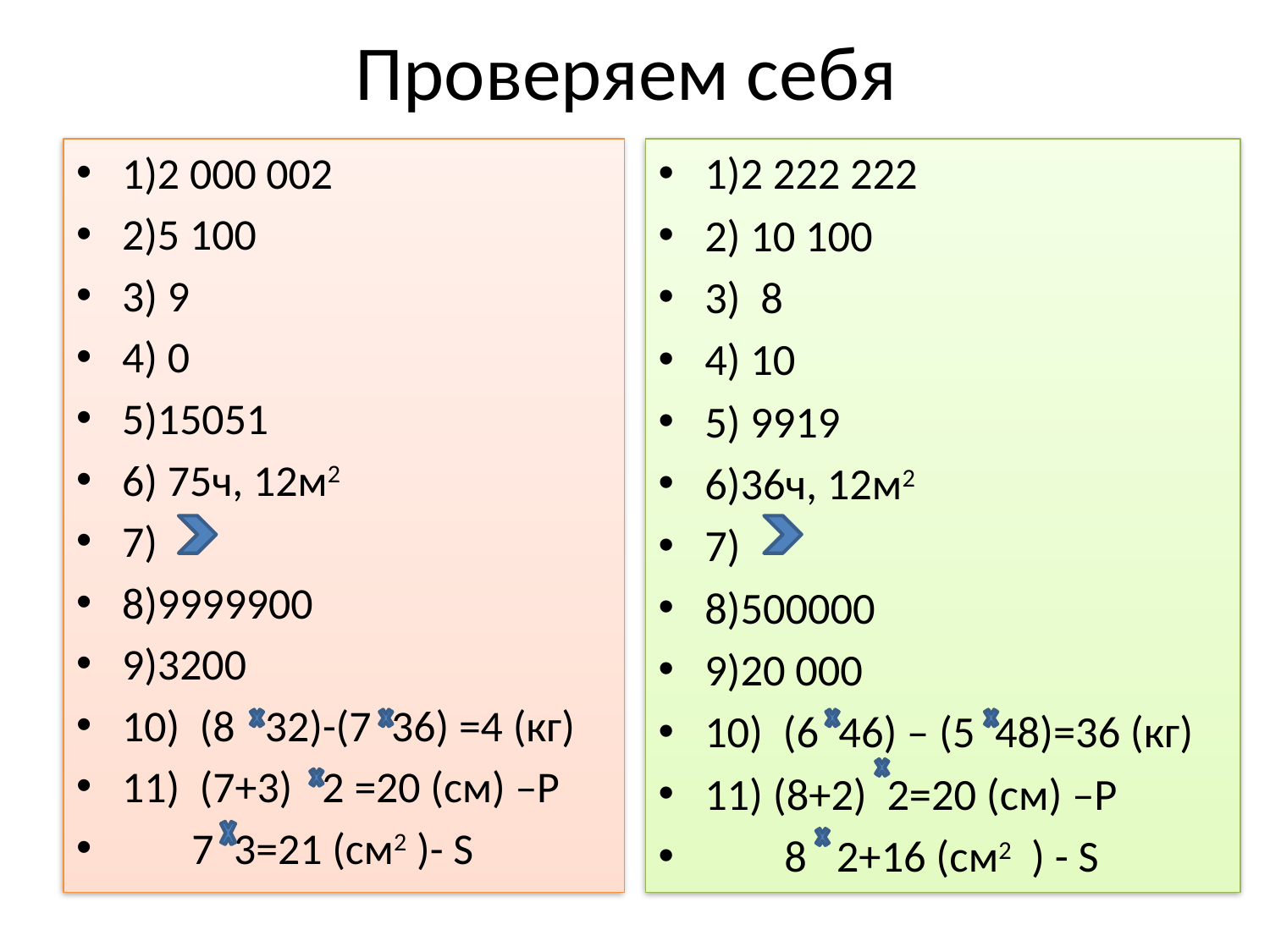

# Проверяем себя
1)2 000 002
2)5 100
3) 9
4) 0
5)15051
6) 75ч, 12м2
7)
8)9999900
9)3200
10)  (8   32)-(7  36) =4 (кг)
11)  (7+3)   2 =20 (см) –Р
       7  3=21 (см2 )- S

1)2 222 222
2) 10 100
3)  8
4) 10
5) 9919
6)36ч, 12м2
7)
8)500000
9)20 000
10)  (6  46) – (5  48)=36 (кг)
11) (8+2)  2=20 (см) –Р
        8   2+16 (cм2  ) - S